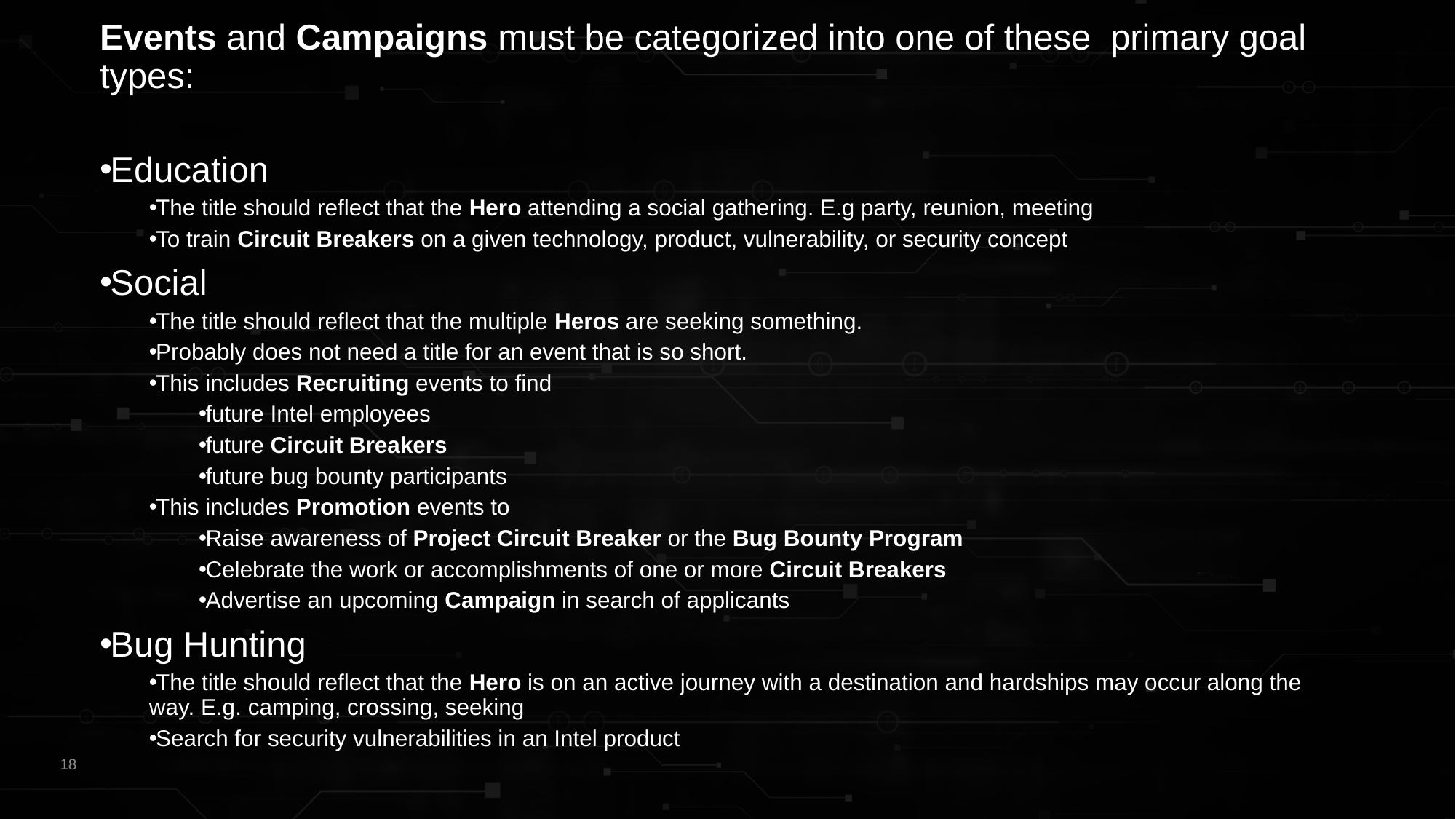

Events and Campaigns must be categorized into one of these  primary goal types:
Education
The title should reflect that the Hero attending a social gathering. E.g party, reunion, meeting
To train Circuit Breakers on a given technology, product, vulnerability, or security concept
Social
The title should reflect that the multiple Heros are seeking something.
Probably does not need a title for an event that is so short.
This includes Recruiting events to find
future Intel employees
future Circuit Breakers
future bug bounty participants
This includes Promotion events to
Raise awareness of Project Circuit Breaker or the Bug Bounty Program
Celebrate the work or accomplishments of one or more Circuit Breakers
Advertise an upcoming Campaign in search of applicants
Bug Hunting
The title should reflect that the Hero is on an active journey with a destination and hardships may occur along the way. E.g. camping, crossing, seeking
Search for security vulnerabilities in an Intel product
18